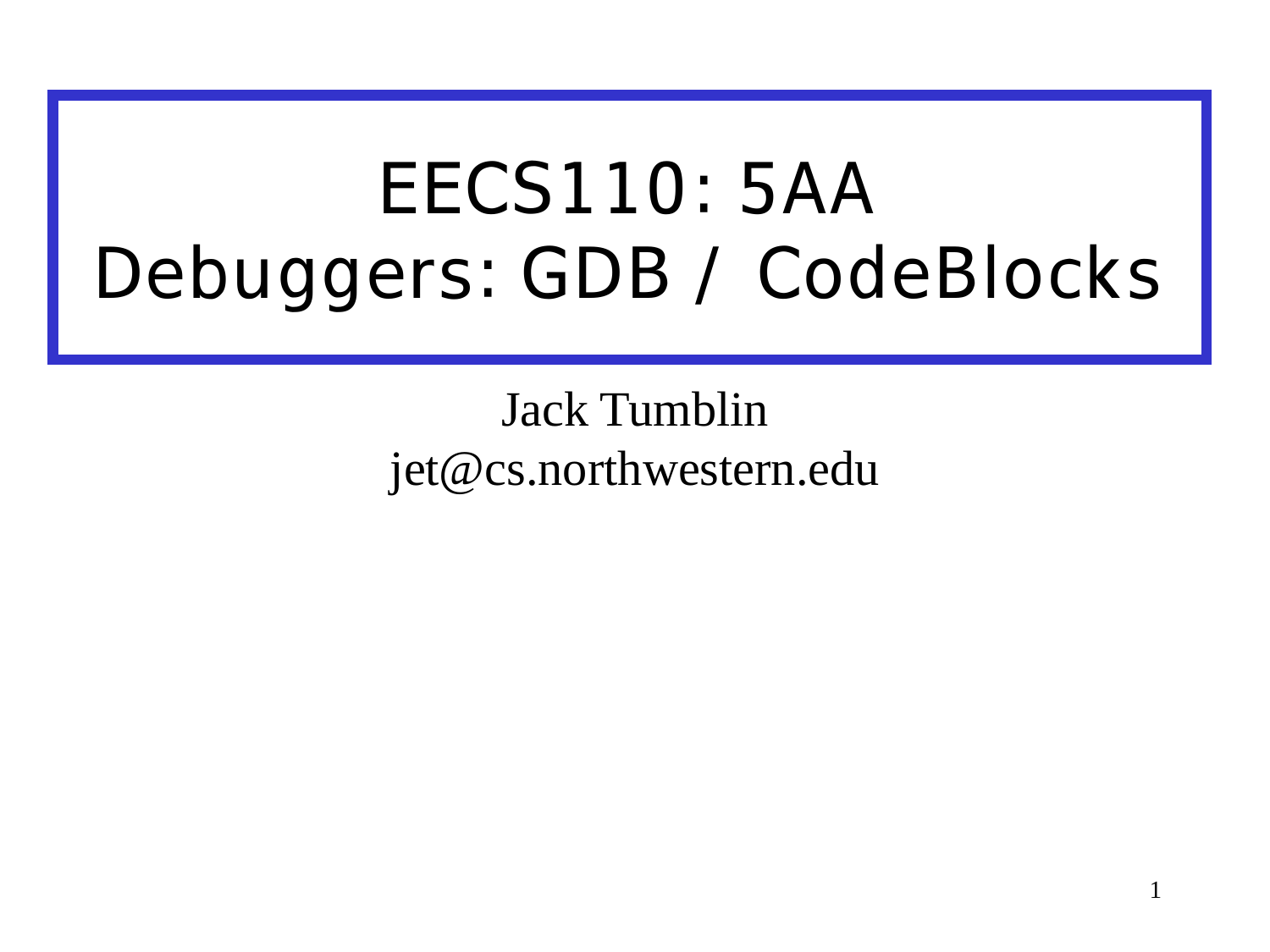

# EECS110: 5AA Debuggers: GDB / CodeBlocks
Jack Tumblin
jet@cs.northwestern.edu
.
1